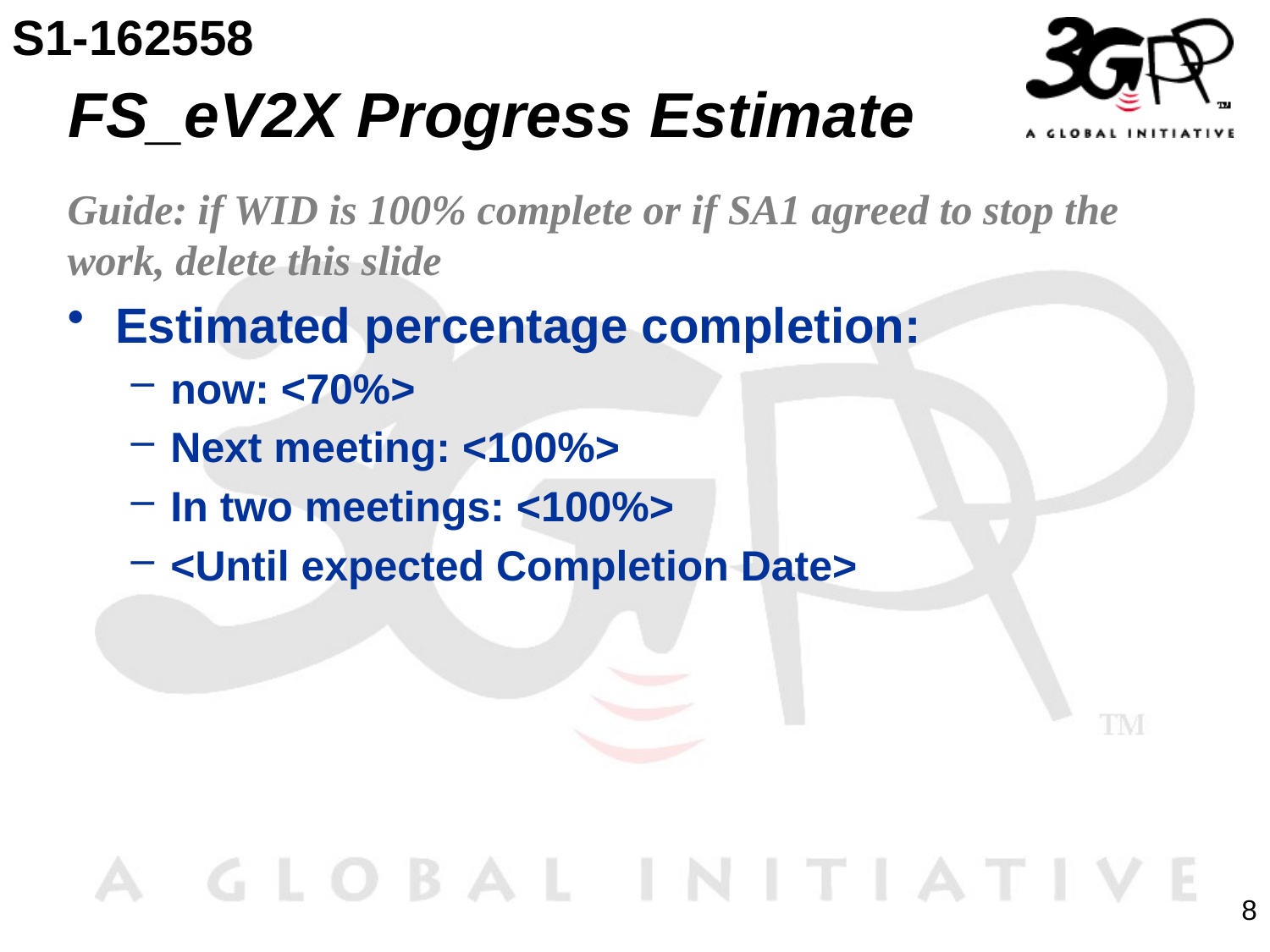

S1-162558
# FS_eV2X Progress Estimate
Guide: if WID is 100% complete or if SA1 agreed to stop the work, delete this slide
Estimated percentage completion:
now: <70%>
Next meeting: <100%>
In two meetings: <100%>
<Until expected Completion Date>
8